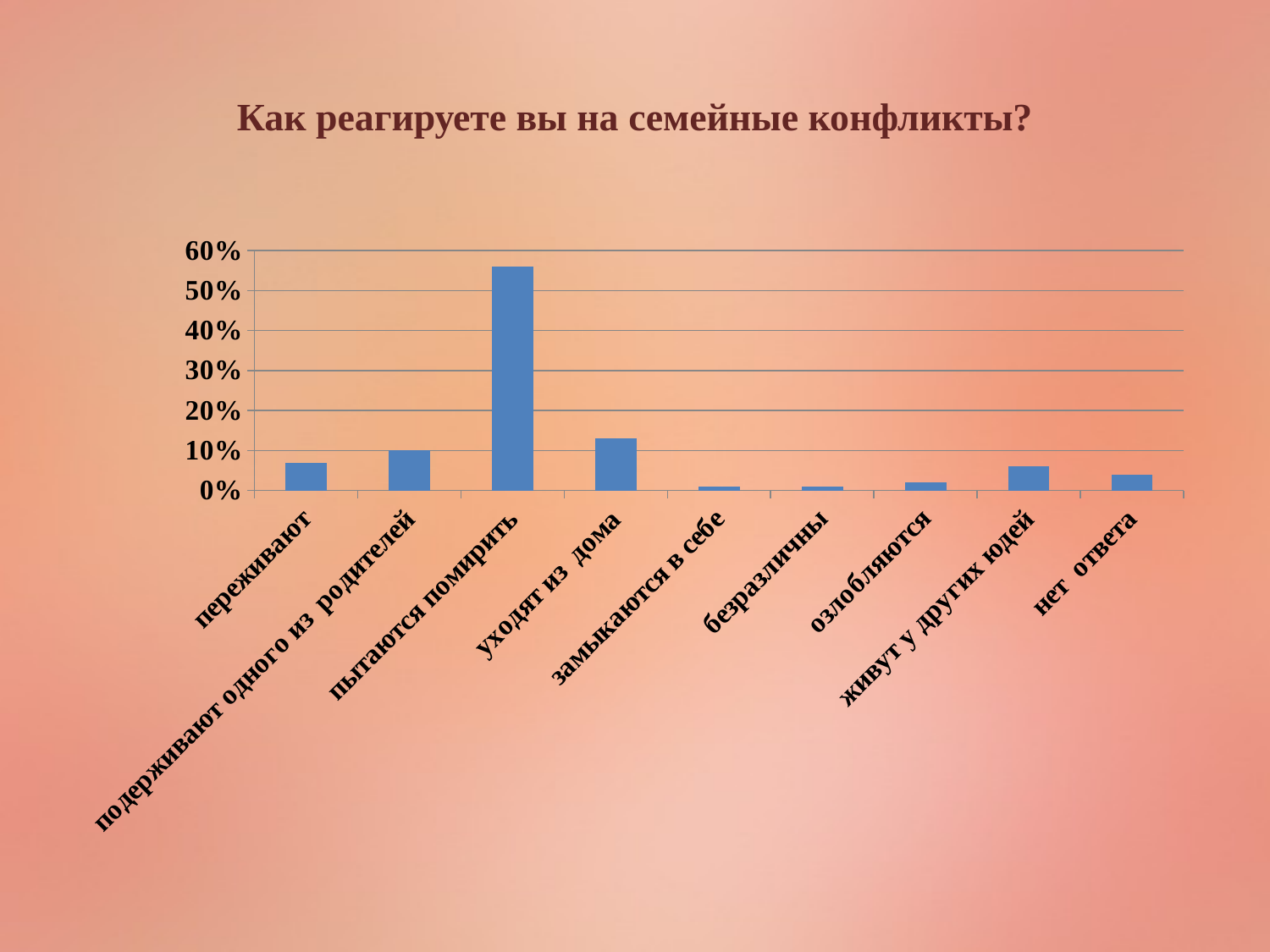

# Как реагируете вы на семейные конфликты?

### Chart

| Category | Ряд 1 |
|---|---|
| переживают | 0.07000000000000002 |
| подерживают одного из  родителей | 0.1 |
| пытаются помирить | 0.56 |
| уходят из  дома | 0.13 |
| замыкаются в себе | 0.010000000000000005 |
| безразличны | 0.010000000000000005 |
| озлобляются | 0.02000000000000001 |
| живут у других юдей | 0.06000000000000003 |
| нет  ответа | 0.04000000000000002 |